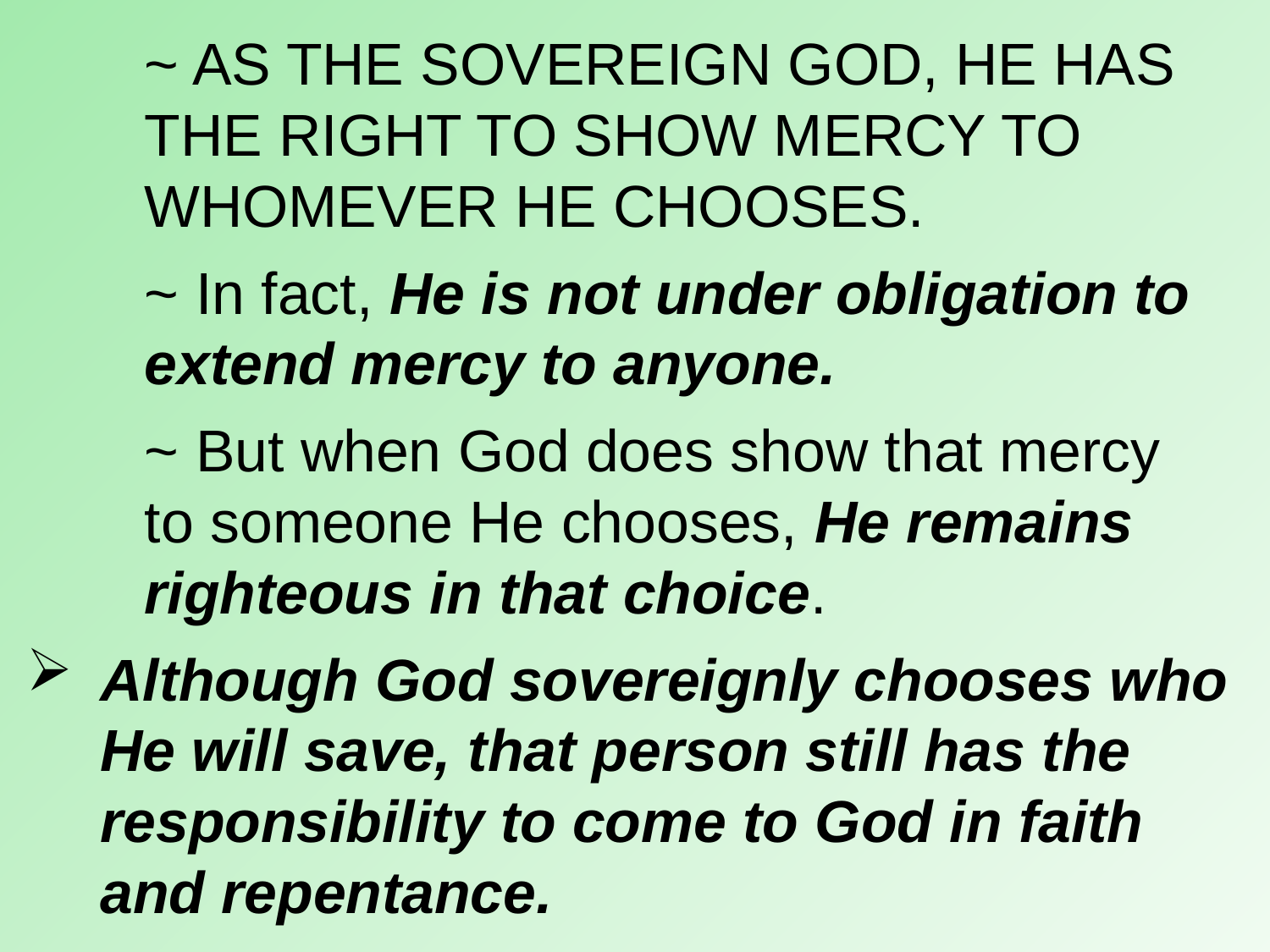

~ AS THE SOVEREIGN GOD, HE HAS 					THE RIGHT TO SHOW MERCY TO 						WHOMEVER HE CHOOSES.
		~ In fact, He is not under obligation to 					extend mercy to anyone.
		~ But when God does show that mercy 					to someone He chooses, He remains 					righteous in that choice.
Although God sovereignly chooses who He will save, that person still has the responsibility to come to God in faith and repentance.